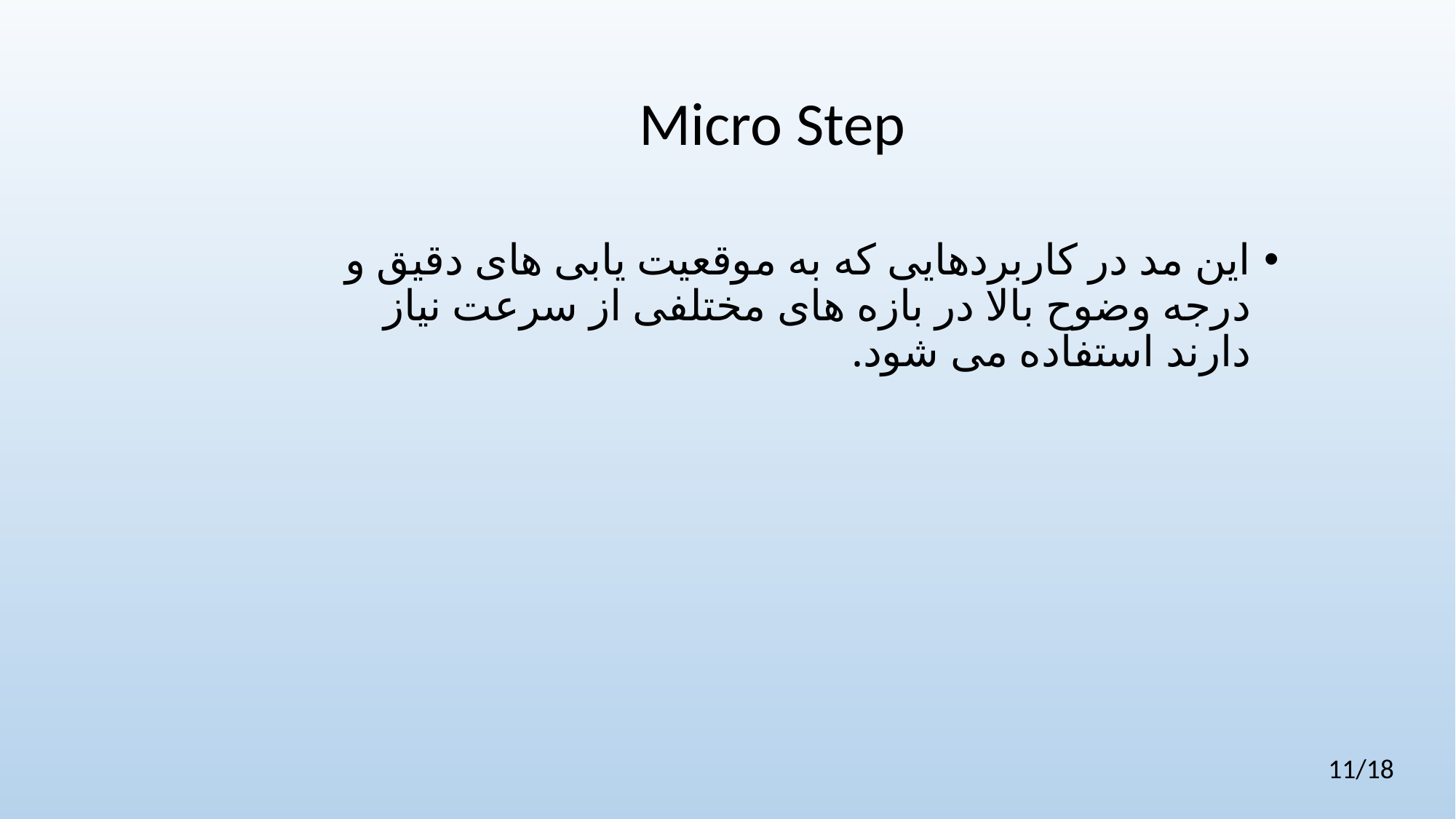

Micro Step
این مد در کاربردهایی که به موقعیت یابی های دقیق و درجه وضوح بالا در بازه های مختلفی از سرعت نیاز دارند استفاده می شود.

11/18